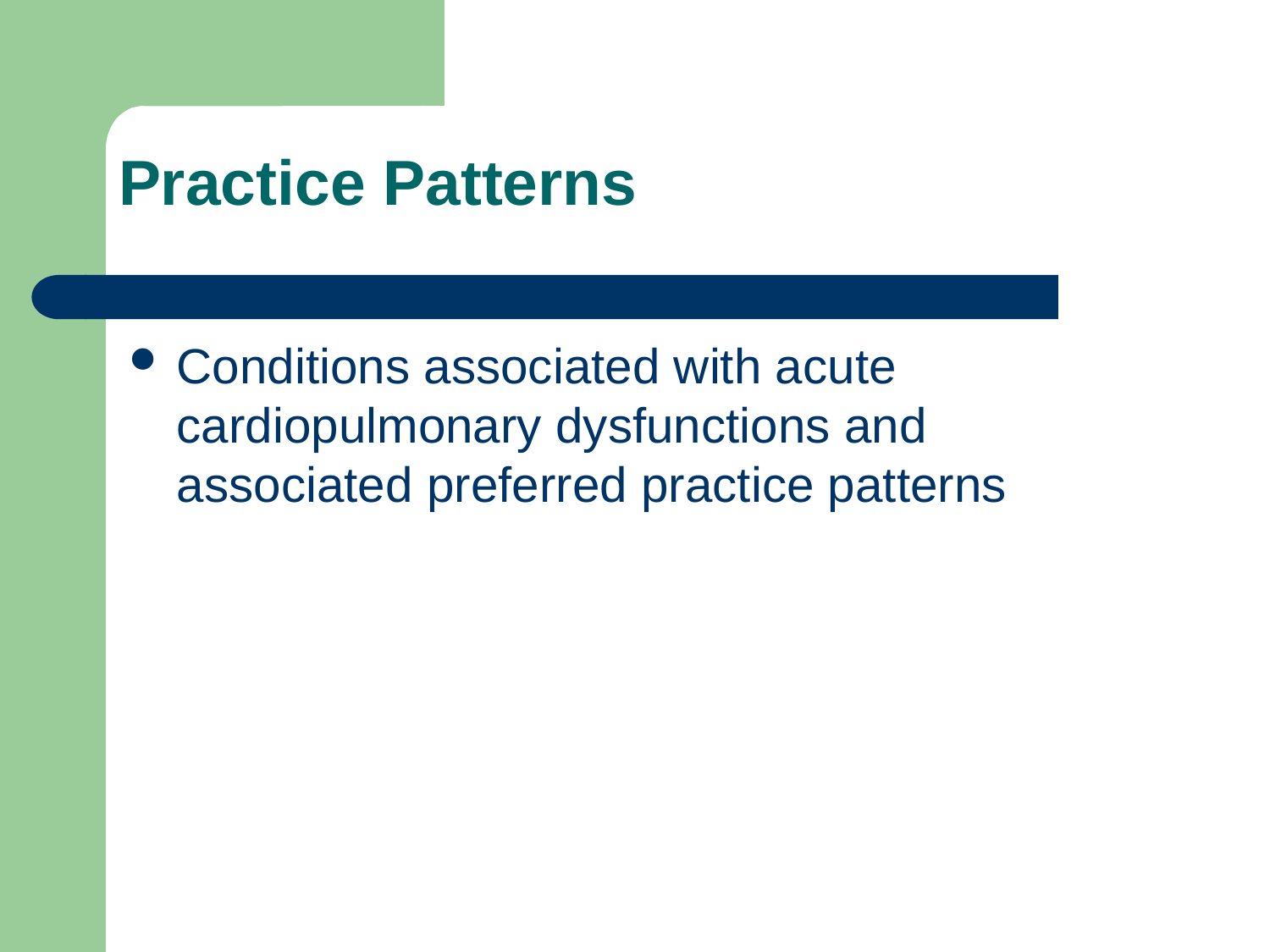

Practice Patterns
Conditions associated with acute cardiopulmonary dysfunctions and associated preferred practice patterns